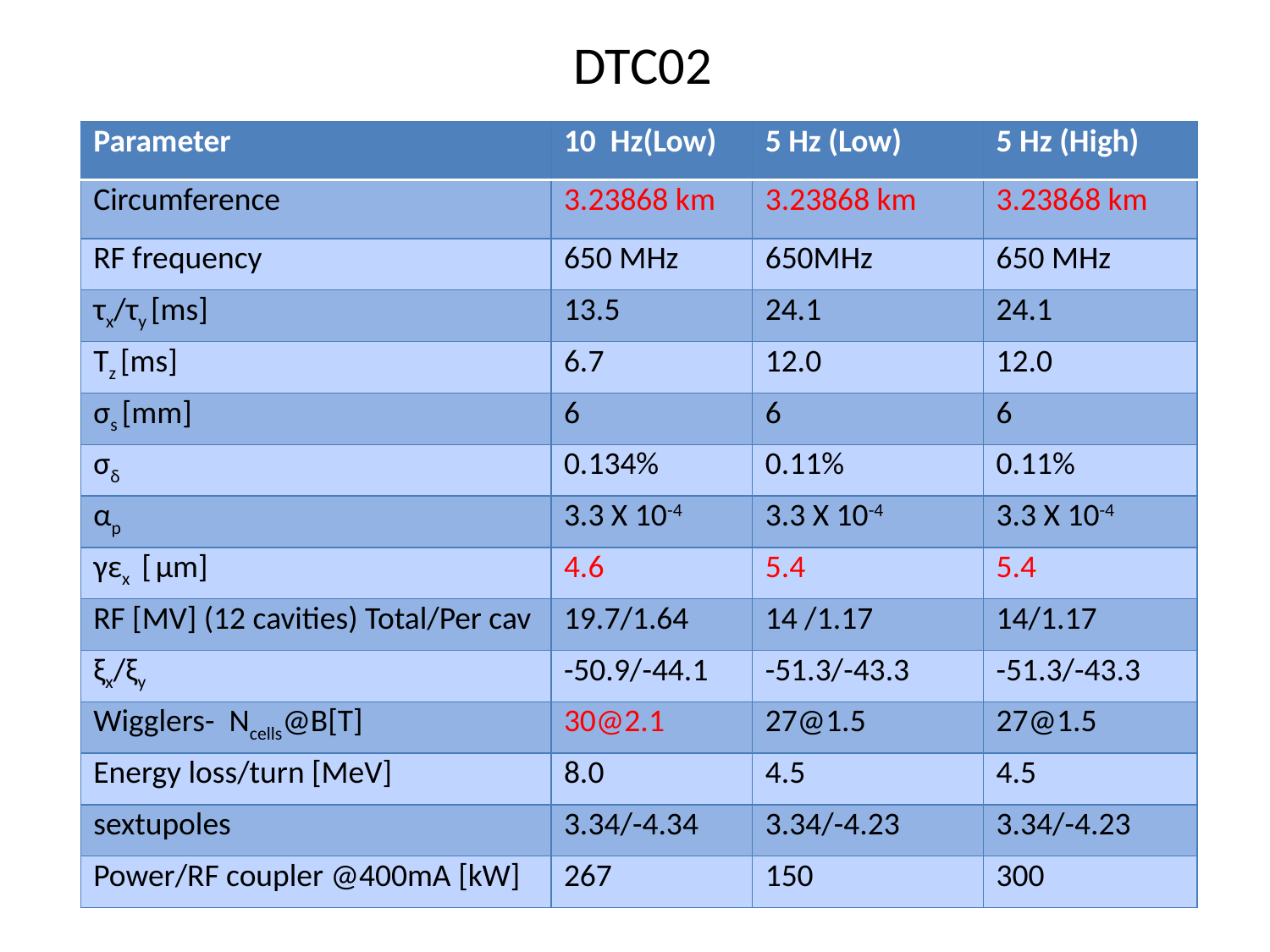

# DTC02
| Parameter | 10 Hz(Low) | 5 Hz (Low) | 5 Hz (High) |
| --- | --- | --- | --- |
| Circumference | 3.23868 km | 3.23868 km | 3.23868 km |
| RF frequency | 650 MHz | 650MHz | 650 MHz |
| τx/τy [ms] | 13.5 | 24.1 | 24.1 |
| Τz [ms] | 6.7 | 12.0 | 12.0 |
| σs [mm] | 6 | 6 | 6 |
| σδ | 0.134% | 0.11% | 0.11% |
| αp | 3.3 X 10-4 | 3.3 X 10-4 | 3.3 X 10-4 |
| γεx [ μm] | 4.6 | 5.4 | 5.4 |
| RF [MV] (12 cavities) Total/Per cav | 19.7/1.64 | 14 /1.17 | 14/1.17 |
| ξx/ξy | -50.9/-44.1 | -51.3/-43.3 | -51.3/-43.3 |
| Wigglers- Ncells@B[T] | 30@2.1 | 27@1.5 | 27@1.5 |
| Energy loss/turn [MeV] | 8.0 | 4.5 | 4.5 |
| sextupoles | 3.34/-4.34 | 3.34/-4.23 | 3.34/-4.23 |
| Power/RF coupler @400mA [kW] | 267 | 150 | 300 |